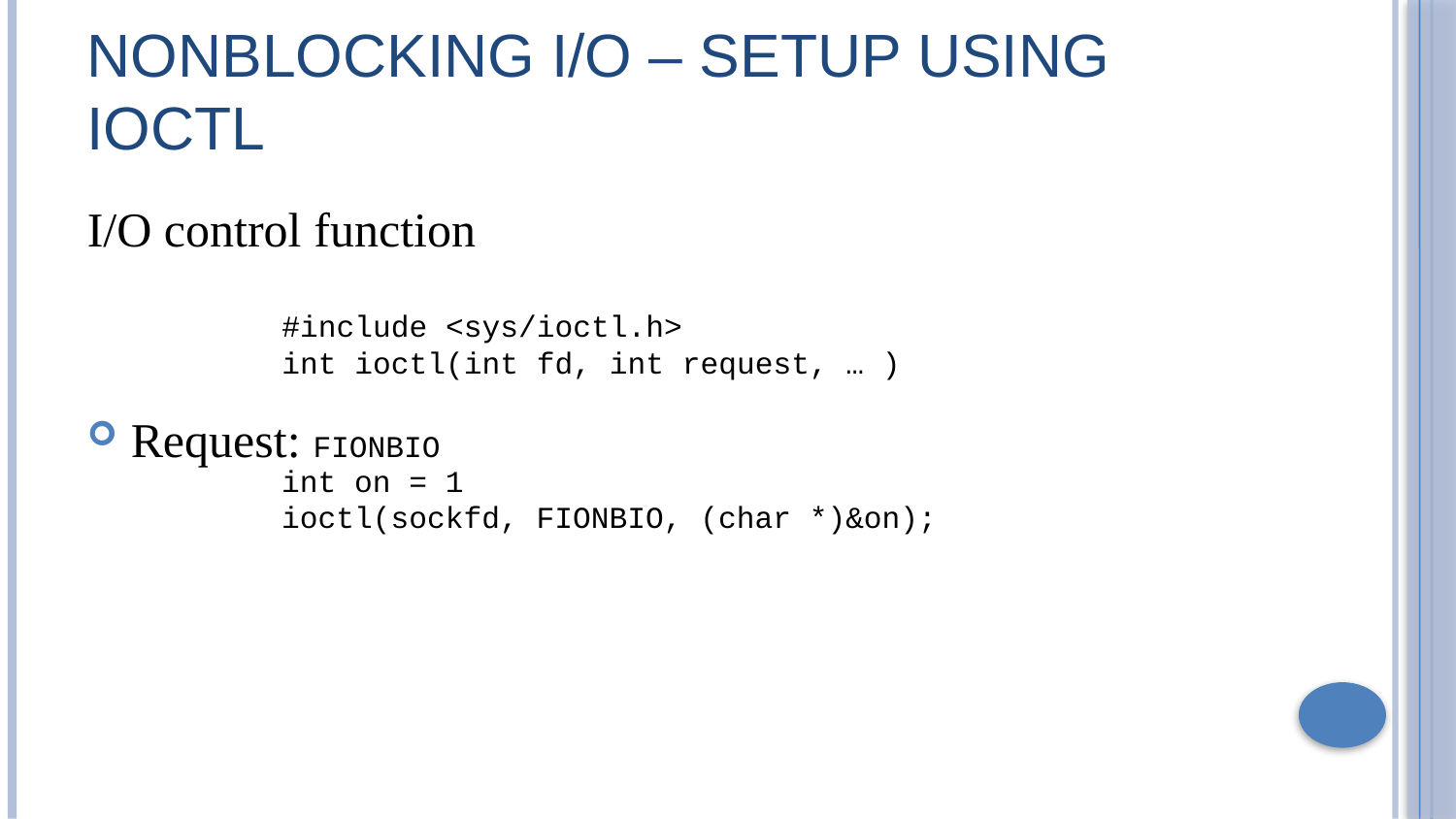

# Nonblocking I/O – Setup using IOCTL
I/O control function

Request: FIONBIO
#include <sys/ioctl.h>
int ioctl(int fd, int request, … )
int on = 1
ioctl(sockfd, FIONBIO, (char *)&on);